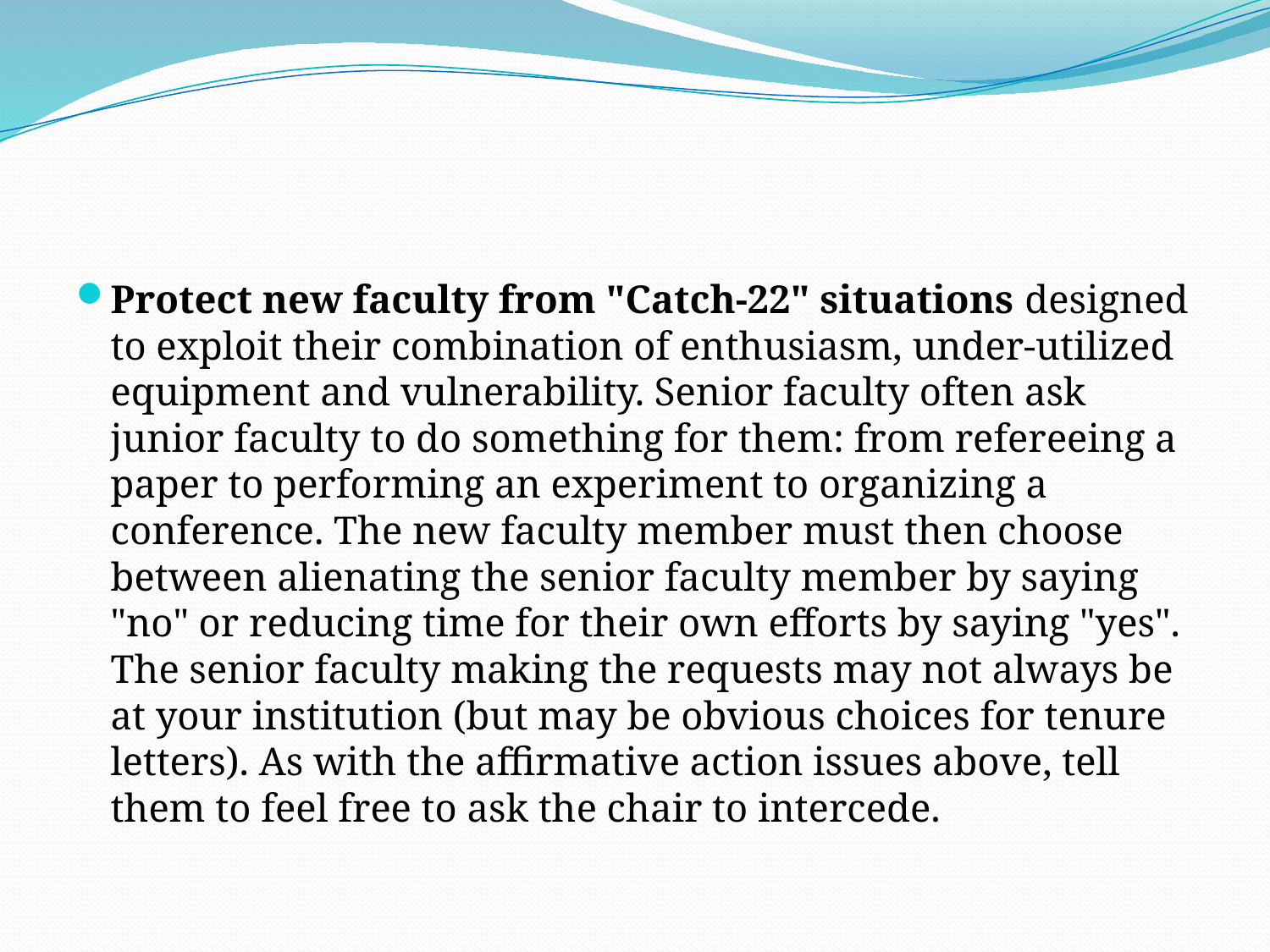

#
Protect new faculty from "Catch-22" situations designed to exploit their combination of enthusiasm, under-utilized equipment and vulnerability. Senior faculty often ask junior faculty to do something for them: from refereeing a paper to performing an experiment to organizing a conference. The new faculty member must then choose between alienating the senior faculty member by saying "no" or reducing time for their own efforts by saying "yes". The senior faculty making the requests may not always be at your institution (but may be obvious choices for tenure letters). As with the affirmative action issues above, tell them to feel free to ask the chair to intercede.